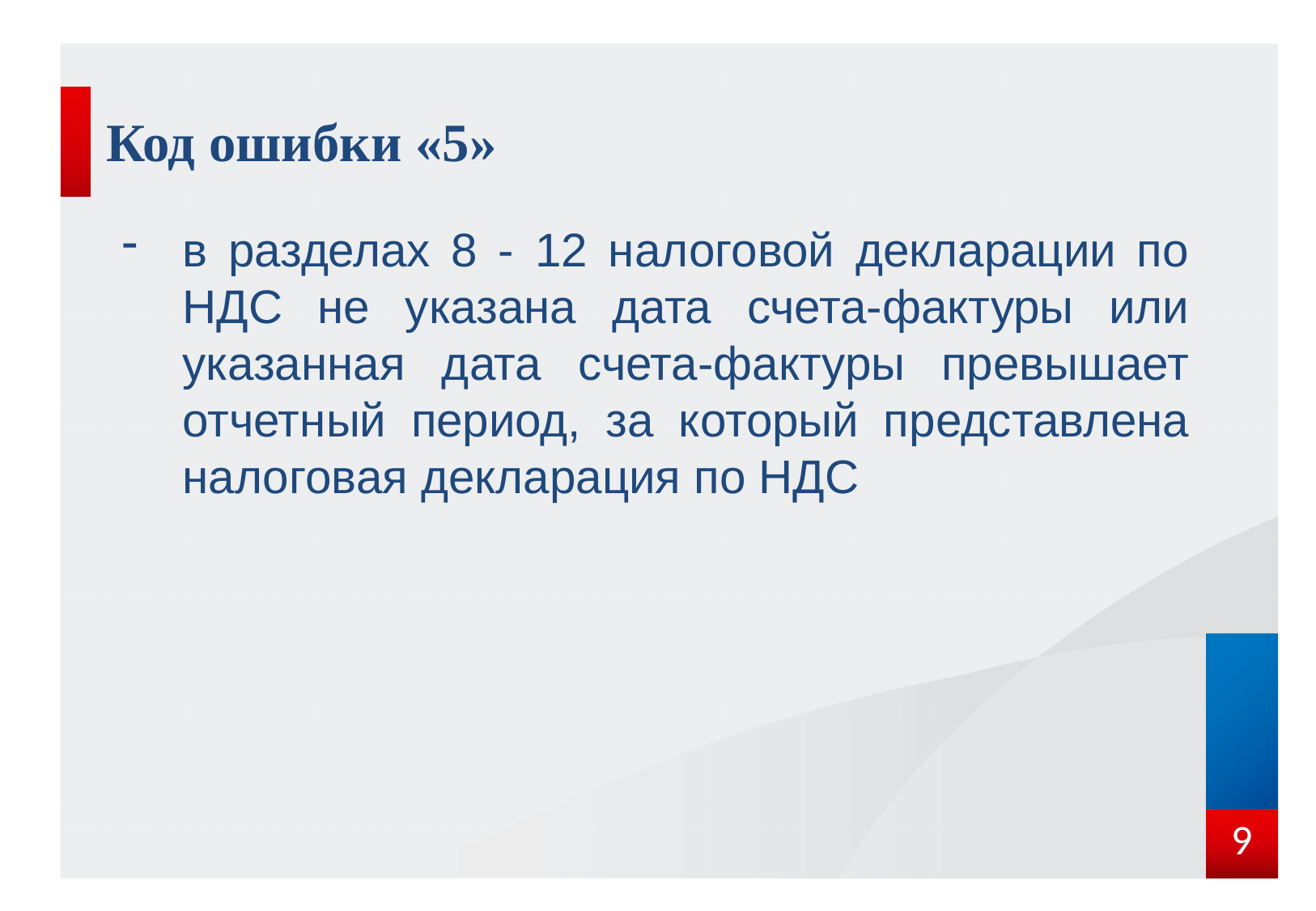

Код ошибки «5»
в разделах 8 - 12 налоговой декларации по НДС не указана дата счета-фактуры или указанная дата счета-фактуры превышает отчетный период, за который представлена налоговая декларация по НДС
9